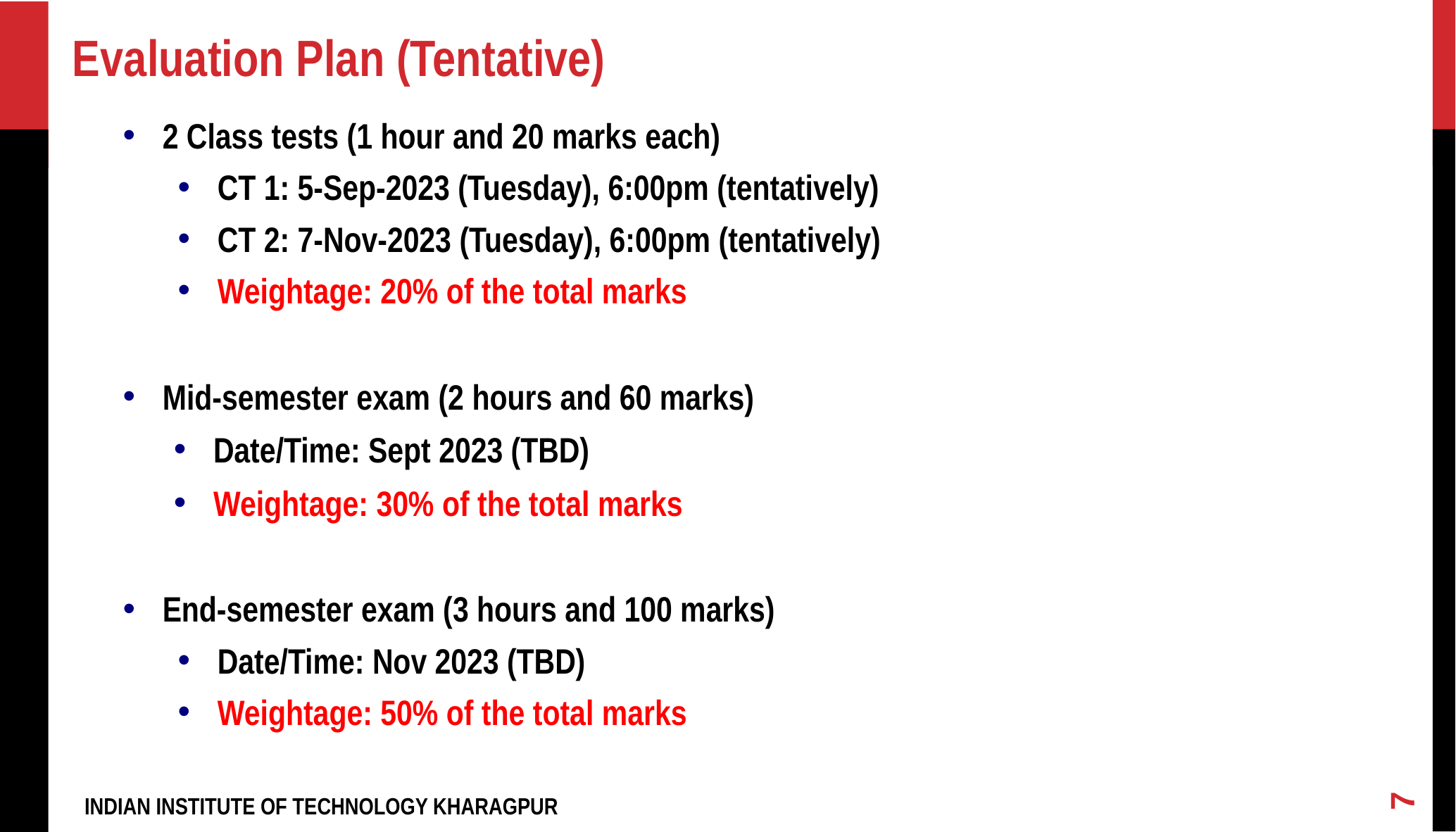

Evaluation Plan (Tentative)
2 Class tests (1 hour and 20 marks each)
CT 1: 5-Sep-2023 (Tuesday), 6:00pm (tentatively)
CT 2: 7-Nov-2023 (Tuesday), 6:00pm (tentatively)
Weightage: 20% of the total marks

Mid-semester exam (2 hours and 60 marks)
Date/Time: Sept 2023 (TBD)
Weightage: 30% of the total marks

End-semester exam (3 hours and 100 marks)
Date/Time: Nov 2023 (TBD)
Weightage: 50% of the total marks
7
INDIAN INSTITUTE OF TECHNOLOGY KHARAGPUR